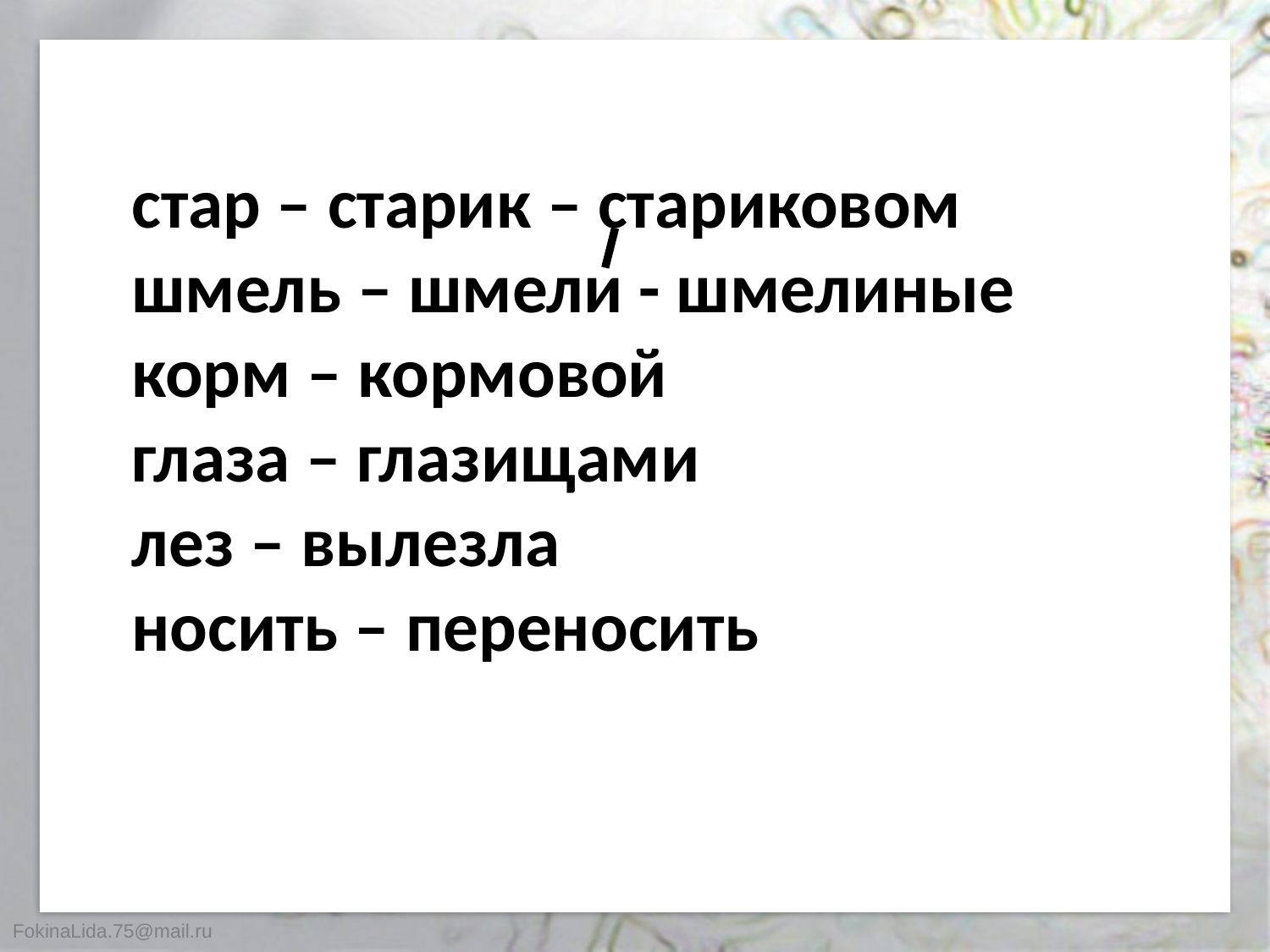

стар – старик – стариковом
шмель – шмели - шмелиные
корм – кормовой
глаза – глазищами
лез – вылезла
носить – переносить